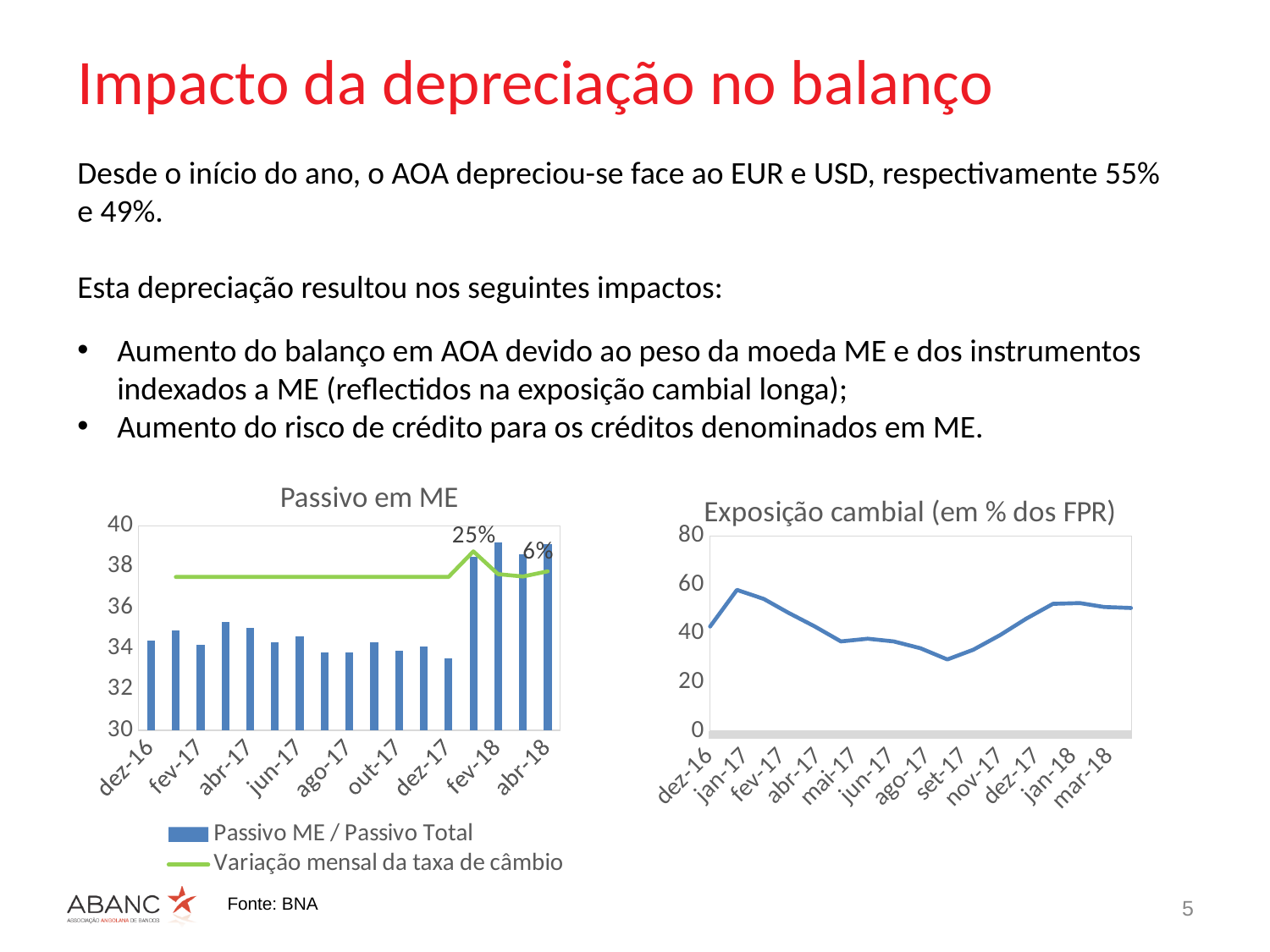

Impacto da depreciação no balanço
Desde o início do ano, o AOA depreciou-se face ao EUR e USD, respectivamente 55% e 49%.

Esta depreciação resultou nos seguintes impactos:

Aumento do balanço em AOA devido ao peso da moeda ME e dos instrumentos indexados a ME (reflectidos na exposição cambial longa);
Aumento do risco de crédito para os créditos denominados em ME.

### Chart: Exposição cambial (em % dos FPR)

| Category | Exposição Cambial Aberta Liquida / Fundos Próprios  | Limite | Limite |
|---|---|---|---|
| 42705 | 42.9 | None | None |
| 42736 | 57.9 | None | None |
| 42767 | 54.2 | None | None |
| 42795 | 48.6 | None | None |
| 42826 | 42.9 | None | None |
| 42856 | 36.8 | None | None |
| 42887 | 37.9 | None | None |
| 42917 | 36.8 | None | None |
| 42948 | 34.0 | None | None |
| 42979 | 29.4 | None | None |
| 43009 | 33.4 | None | None |
| 43040 | 39.4 | None | None |
| 43070 | 46.1 | None | None |
| 43101 | 52.2 | None | None |
| 43132 | 52.5 | None | None |
| 43160 | 50.9 | None | None |
| 43191 | 50.5 | None | None |

### Chart: Passivo em ME

| Category | Passivo ME / Passivo Total | Variação mensal da taxa de câmbio |
|---|---|---|
| 42705 | 34.4 | None |
| 42736 | 34.9 | 2.3991171248818448e-05 |
| 42767 | 34.2 | 5.997648921625072e-06 |
| 42795 | 35.3 | 2.399045180019292e-05 |
| 42826 | 35.0 | 5.609573058678045e-06 |
| 42856 | 34.3 | 1.808182023665682e-05 |
| 42887 | 34.6 | 6.027164429772573e-06 |
| 42917 | 33.8 | 1.2054256207417417e-05 |
| 42948 | 33.8 | 1.2054110903904927e-05 |
| 42979 | 34.3 | 6.026982802033352e-06 |
| 43009 | 33.9 | 6.026946477730582e-06 |
| 43040 | 34.1 | 6.0269101536943635e-06 |
| 43070 | 33.5 | 0.0 |
| 43101 | 38.5 | 0.25027662903329634 |
| 43132 | 39.2 | 0.027414831688544236 |
| 43160 | 38.6 | 0.0046249132448361666 |
| 43191 | 39.1 | 0.05524301427496739 |
5
Fonte: BNA